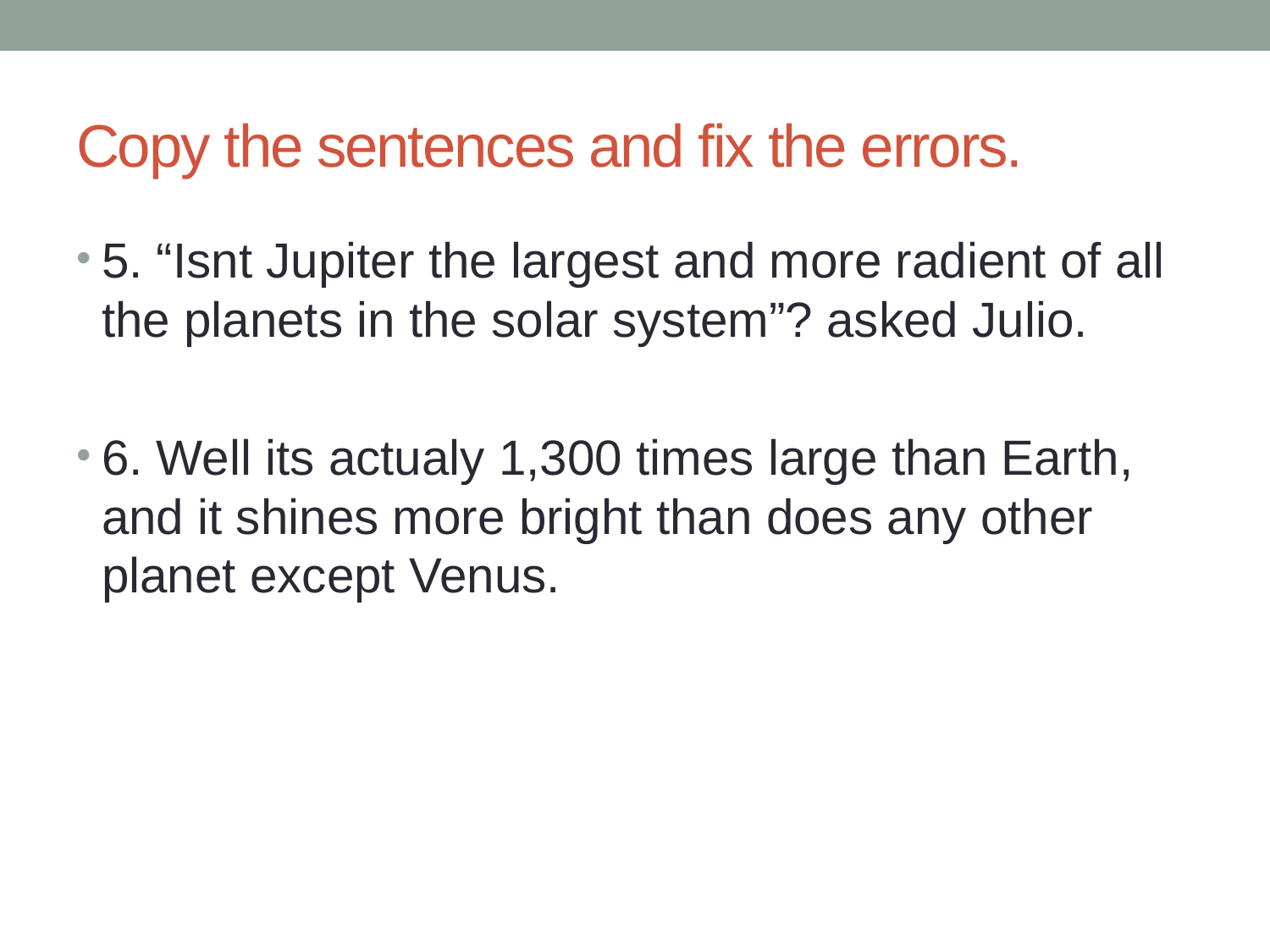

# Copy the sentences and fix the errors.
5. “Isnt Jupiter the largest and more radient of all the planets in the solar system”? asked Julio.

6. Well its actualy 1,300 times large than Earth, and it shines more bright than does any other planet except Venus.